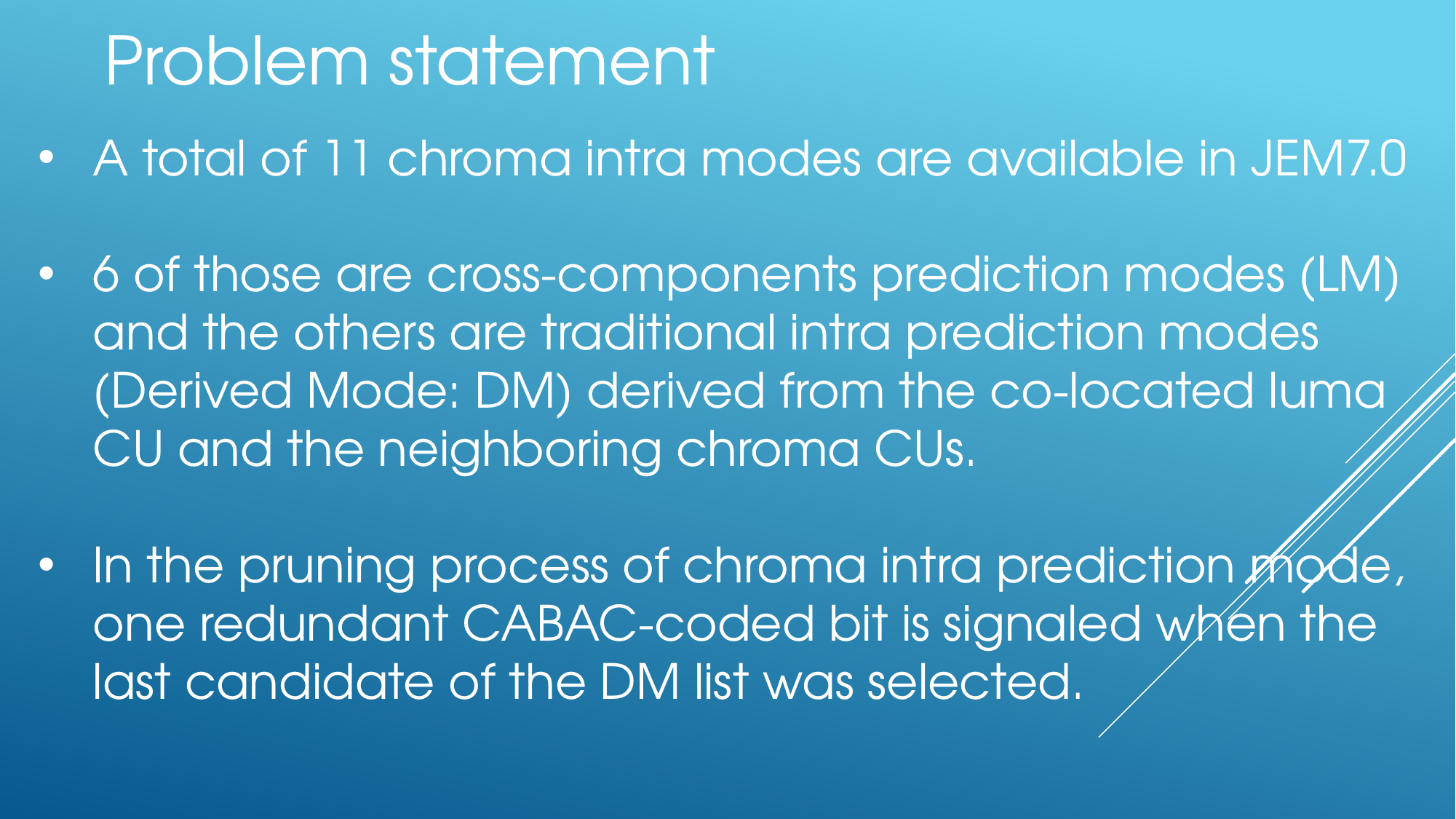

Problem statement
A total of 11 chroma intra modes are available in JEM7.0

6 of those are cross-components prediction modes (LM) and the others are traditional intra prediction modes (Derived Mode: DM) derived from the co-located luma CU and the neighboring chroma CUs.

In the pruning process of chroma intra prediction mode, one redundant CABAC-coded bit is signaled when the last candidate of the DM list was selected.